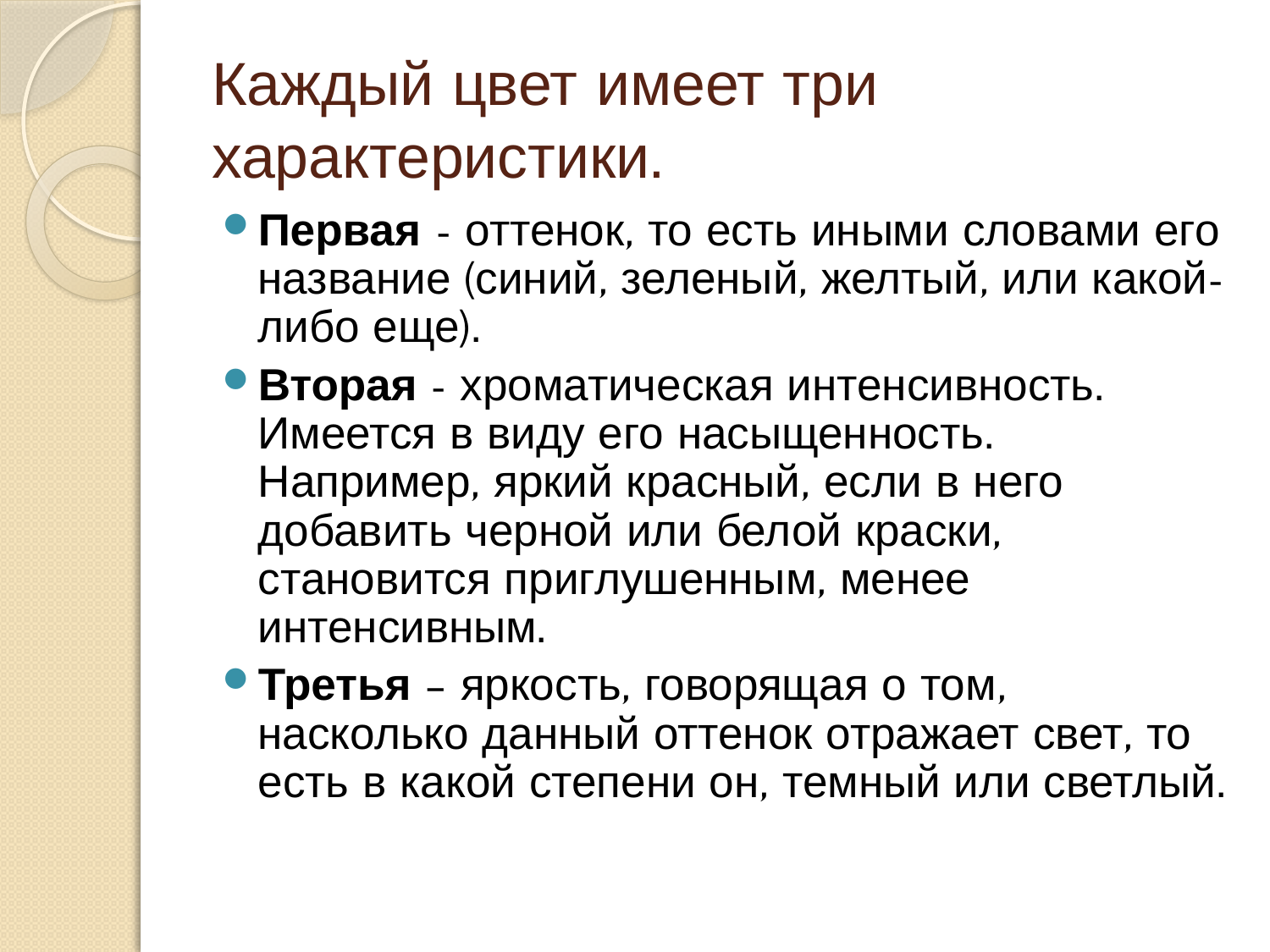

# Каждый цвет имеет три характеристики.
Первая - оттенок, то есть иными словами его название (синий, зеленый, желтый, или какой-либо еще).
Вторая - хроматическая интенсивность. Имеется в виду его насыщенность. Например, яркий красный, если в него добавить черной или белой краски, становится приглушенным, менее интенсивным.
Третья – яркость, говорящая о том, насколько данный оттенок отражает свет, то есть в какой степени он, темный или светлый.